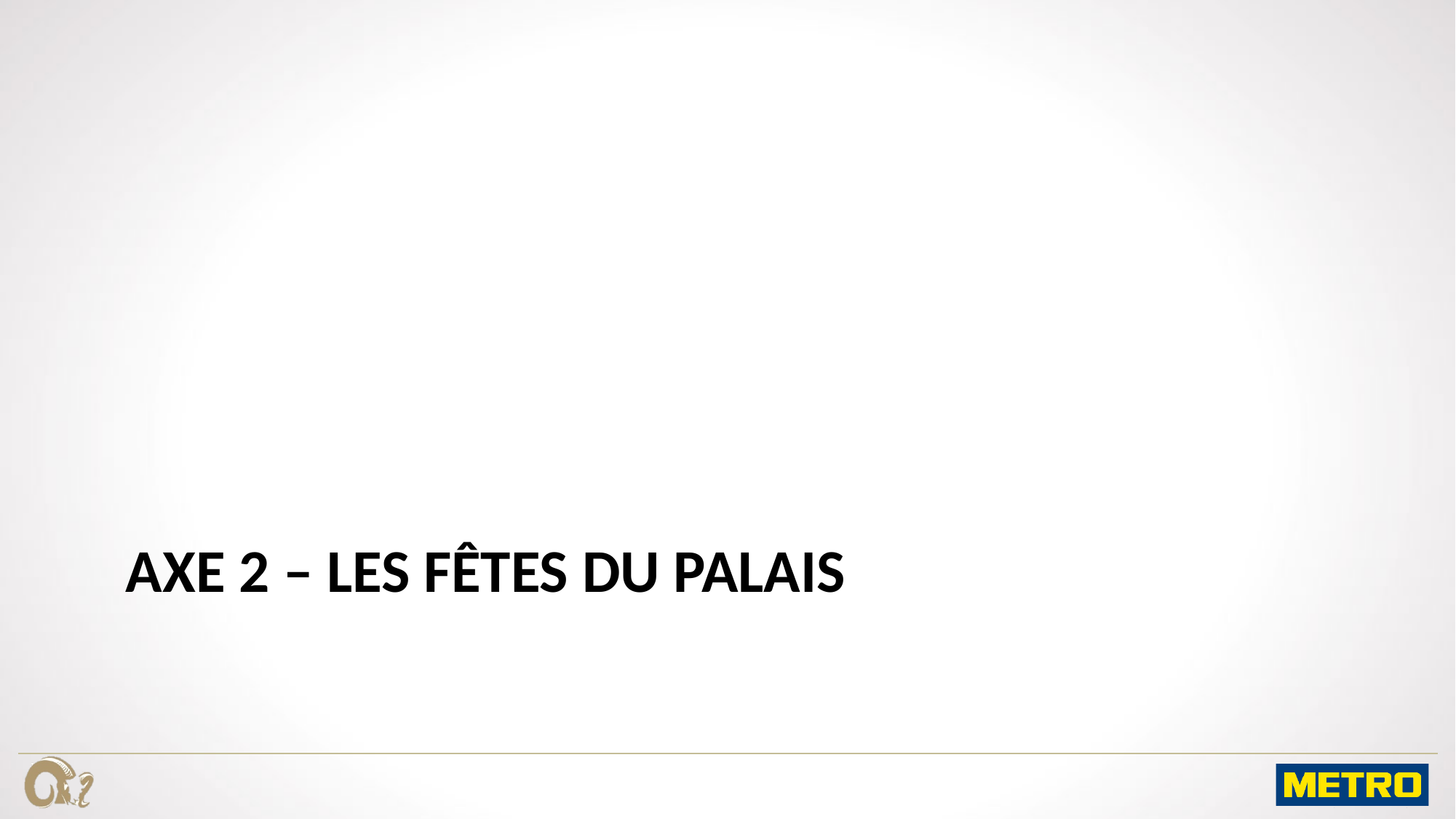

# Axe 2 – LES fêteS du palais